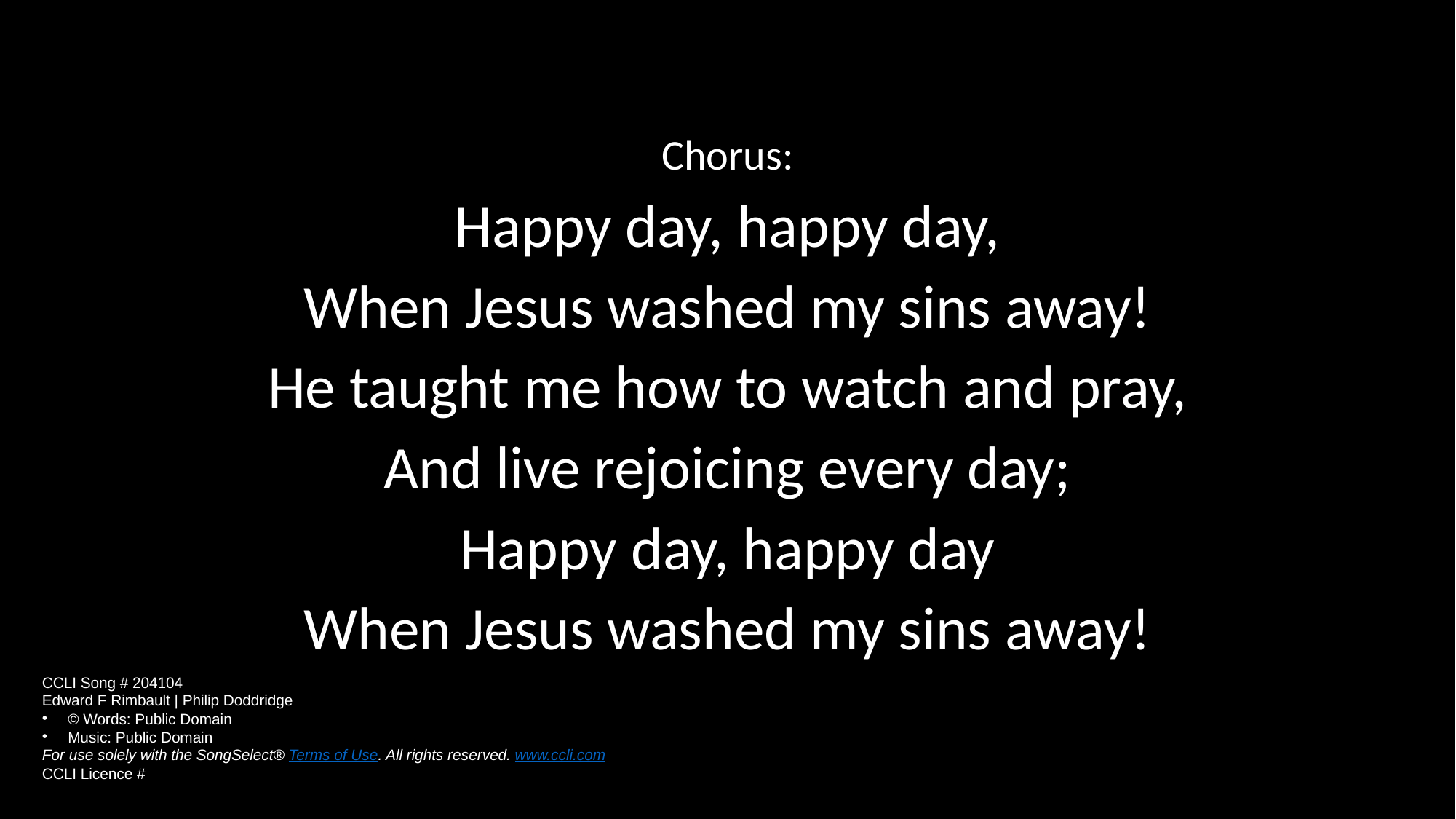

Chorus:
Happy day, happy day,
When Jesus washed my sins away!
He taught me how to watch and pray,
And live rejoicing every day;
Happy day, happy day
When Jesus washed my sins away!
CCLI Song # 204104
Edward F Rimbault | Philip Doddridge
© Words: Public Domain
Music: Public Domain
For use solely with the SongSelect® Terms of Use. All rights reserved. www.ccli.com
CCLI Licence #